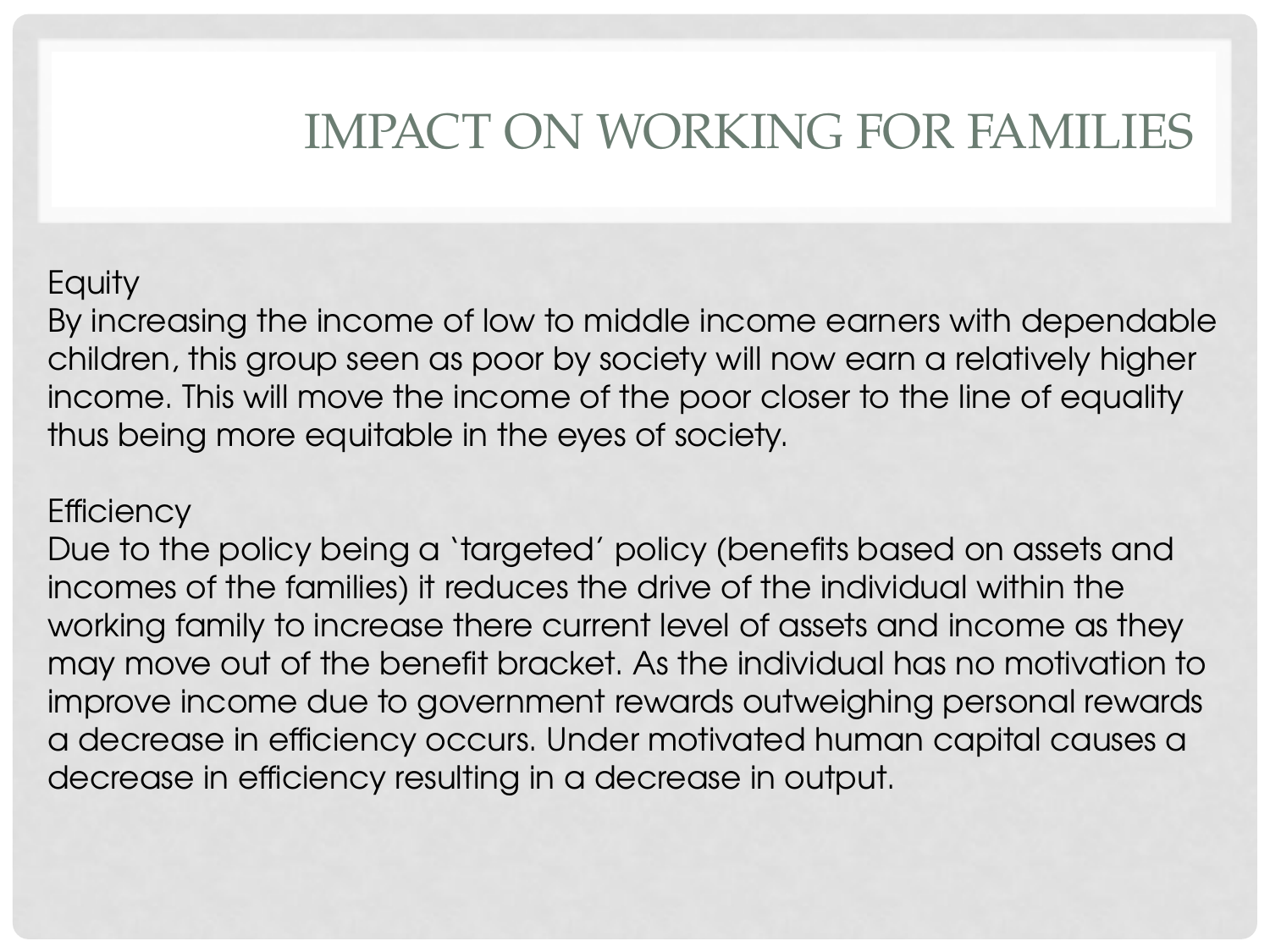

# Impact on working for families
Equity
By increasing the income of low to middle income earners with dependable children, this group seen as poor by society will now earn a relatively higher income. This will move the income of the poor closer to the line of equality thus being more equitable in the eyes of society.

Efficiency
Due to the policy being a ‘targeted’ policy (benefits based on assets and incomes of the families) it reduces the drive of the individual within the working family to increase there current level of assets and income as they may move out of the benefit bracket. As the individual has no motivation to improve income due to government rewards outweighing personal rewards a decrease in efficiency occurs. Under motivated human capital causes a decrease in efficiency resulting in a decrease in output.